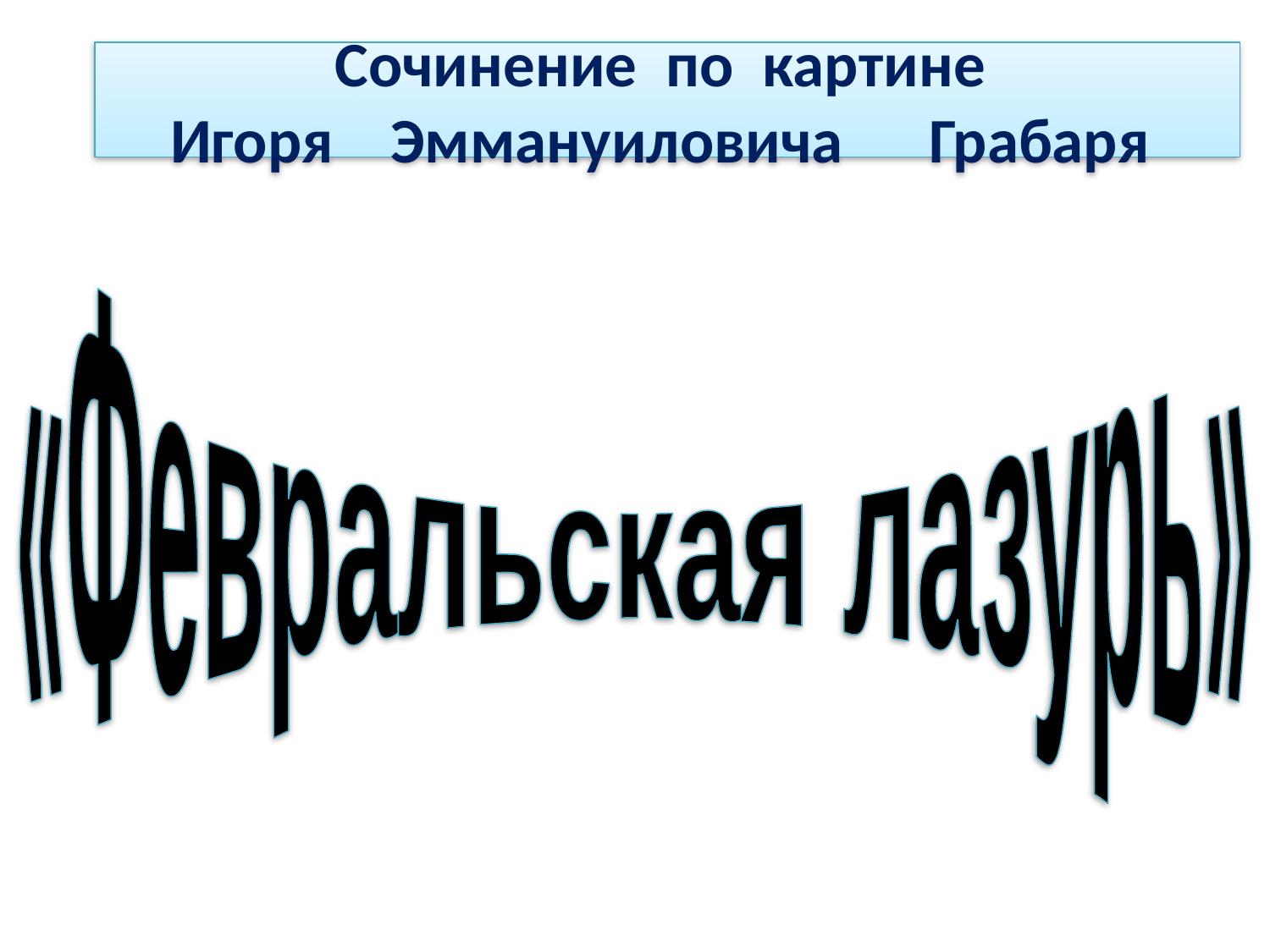

# Сочинение  по  картине Игоря    Эммануиловича      Грабаря
«Февральская лазурь»